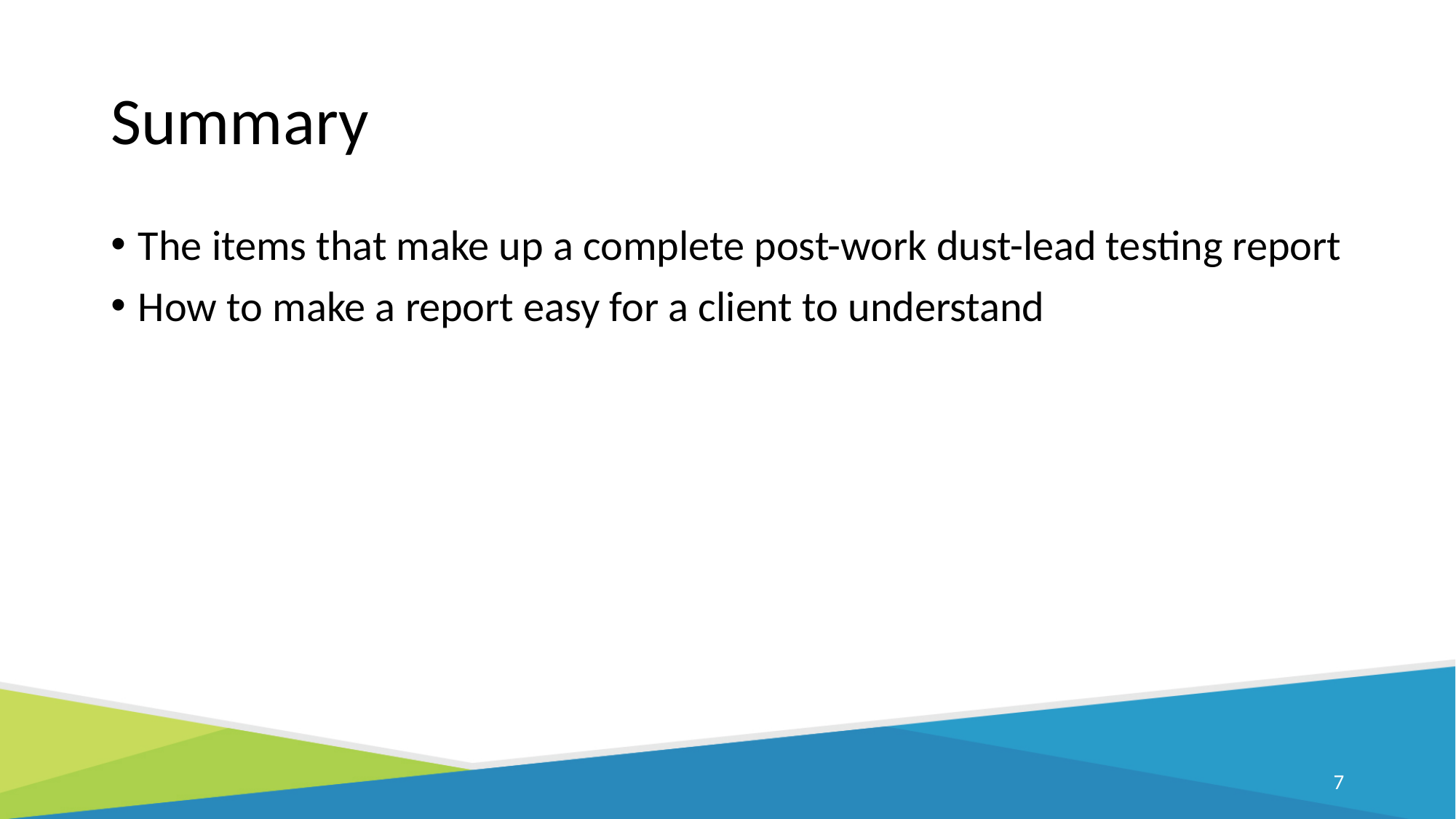

# Summary
The items that make up a complete post-work dust-lead testing report
How to make a report easy for a client to understand

7